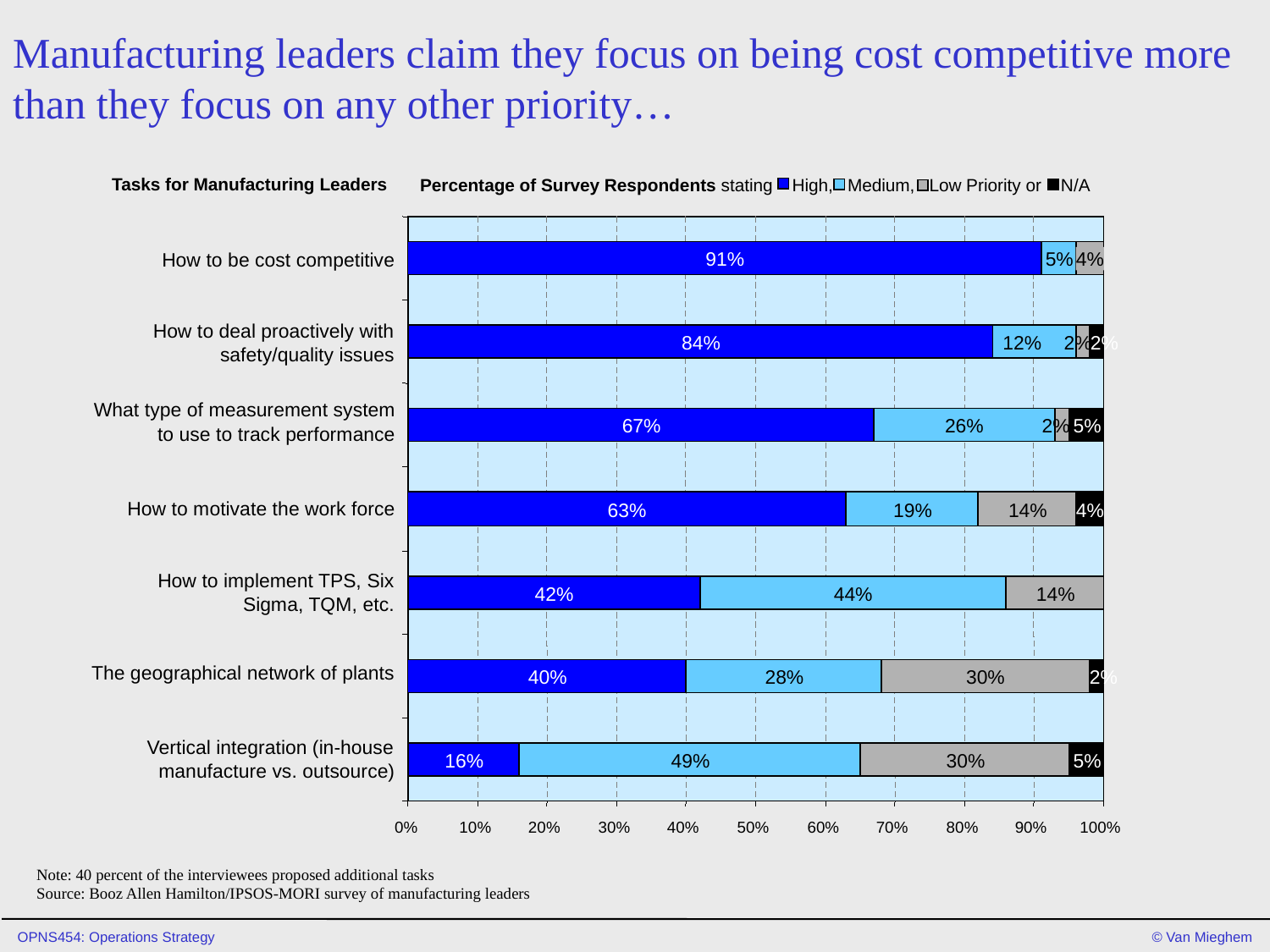

# Manufacturing leaders claim they focus on being cost competitive more than they focus on any other priority…

Tasks for Manufacturing Leaders
Percentage of Survey Respondents stating    High,   Medium,   Low Priority or    N/A

91%
5%
4%
How to be cost competitive

How to deal proactively with

84%
12%
2%
2%
safety/quality issues

What type of measurement system

67%
26%
2%
5%
to use to track performance

How to motivate the work force
63%
19%
14%
4%

How to implement TPS, Six

42%
44%
14%
Sigma, TQM, etc.

The geographical network of plants
40%
28%
30%
2%

Vertical integration (in-house

16%
49%
30%
5%
manufacture vs. outsource)

0%
10%
20%
30%
40%
50%
60%
70%
80%
90%
100%
Note: 40 percent of the interviewees proposed additional tasks
Source: Booz Allen Hamilton/IPSOS-MORI survey of manufacturing leaders